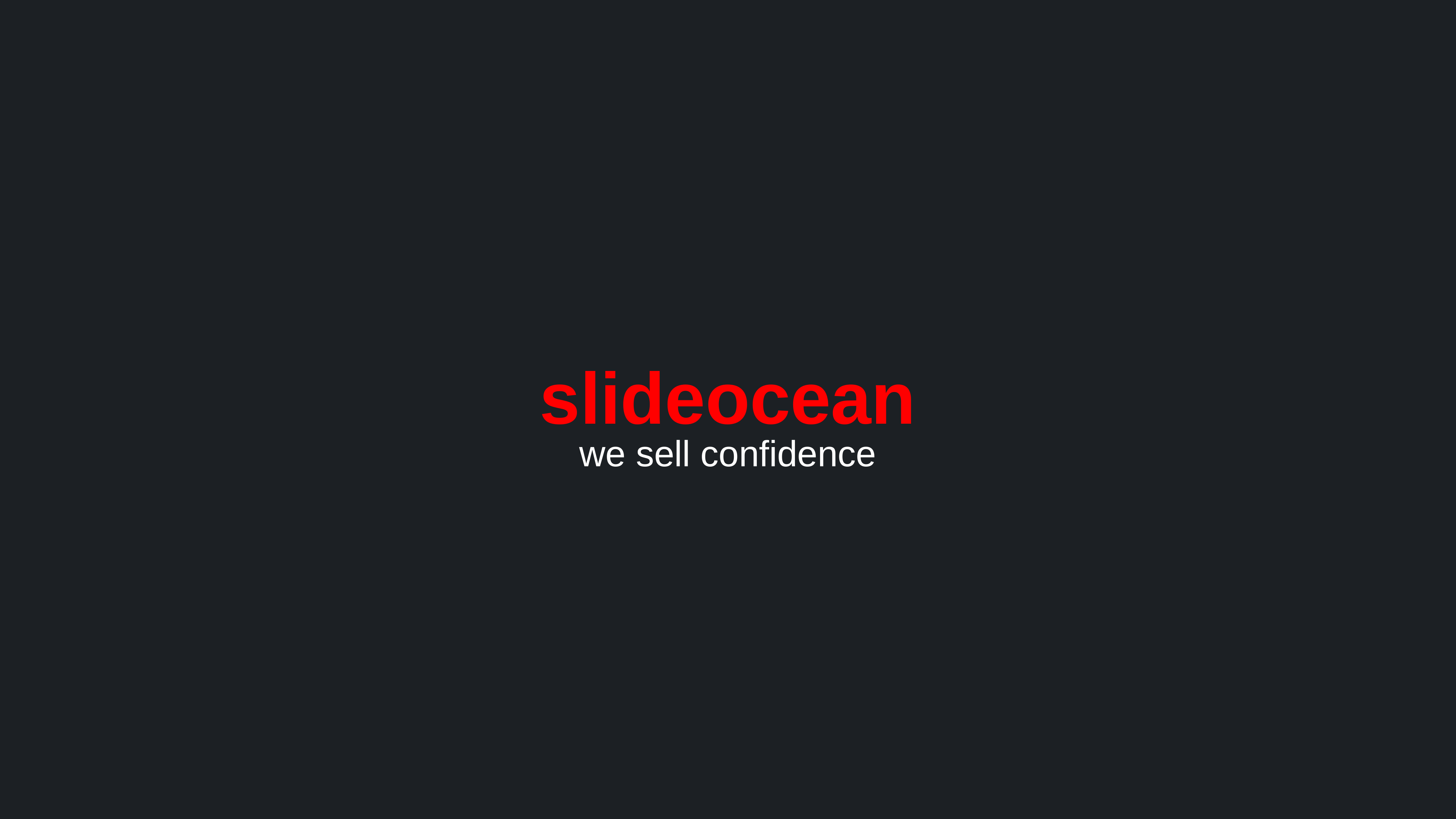

XE BUS 2 TẦNG
Biểu tượng giao thông đặc trưng, nổi bật với màu đỏ rực rỡ tại London.

VỆ BINH HOÀNG GIA
Trang phục đỏ, mũ lông cao, nổi tiếng với sự nghiêm túc tuyệt đối.
slideocean
we sell confidence

BUỒNG ĐIỆN THOẠI ĐỎ
Biểu tượng London, nổi bật, cổ điển và là góc sống ảo cực chất.

THÁP ĐỒNG HỒ BIGBEN
Biểu tượng nổi tiếng toàn cầu, gắn liền với văn hóa Anh Quốc.
slideocean.net